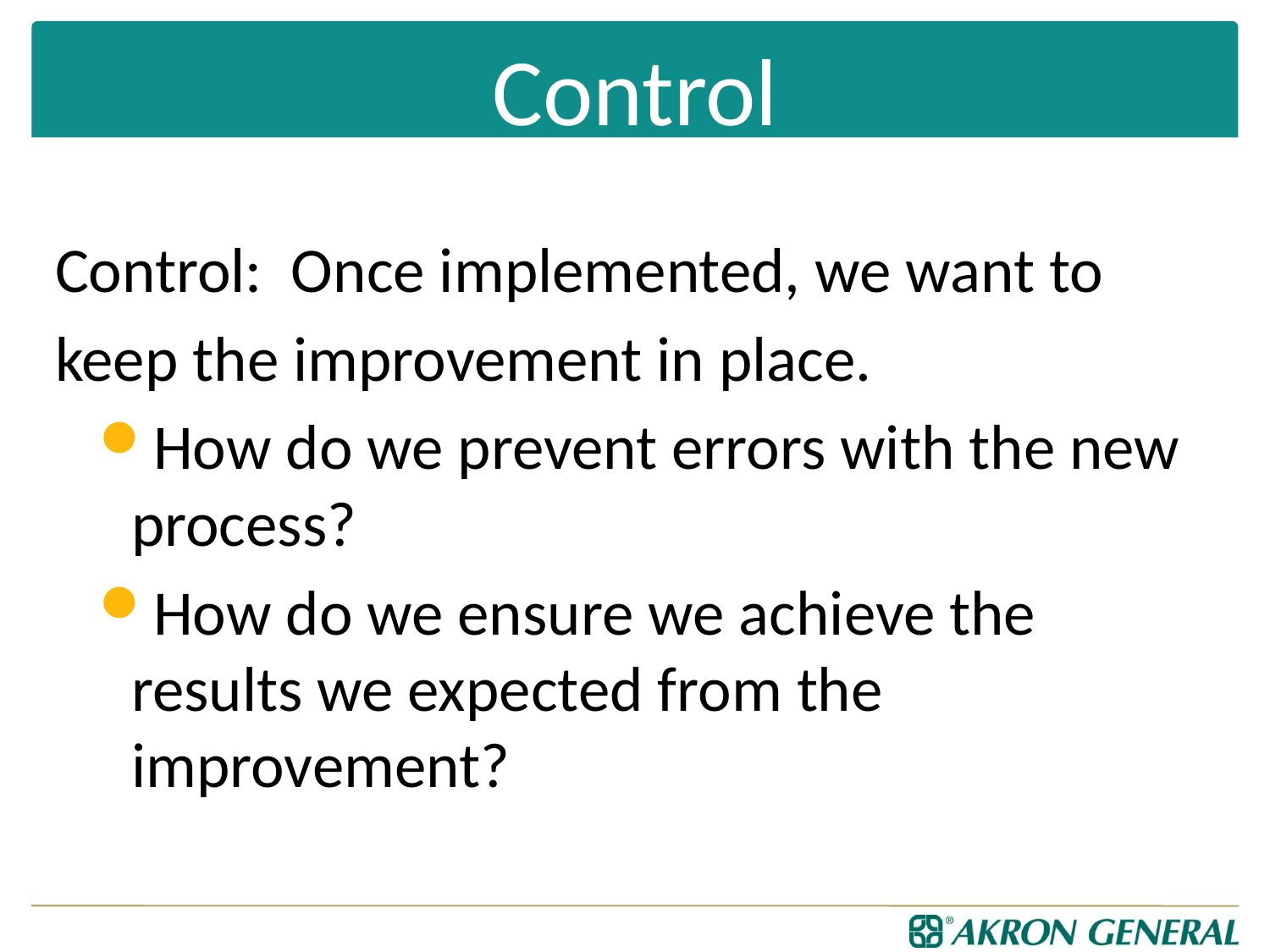

# Control
Control:  Once implemented, we want to
keep the improvement in place.
How do we prevent errors with the new process?
How do we ensure we achieve the results we expected from the improvement?